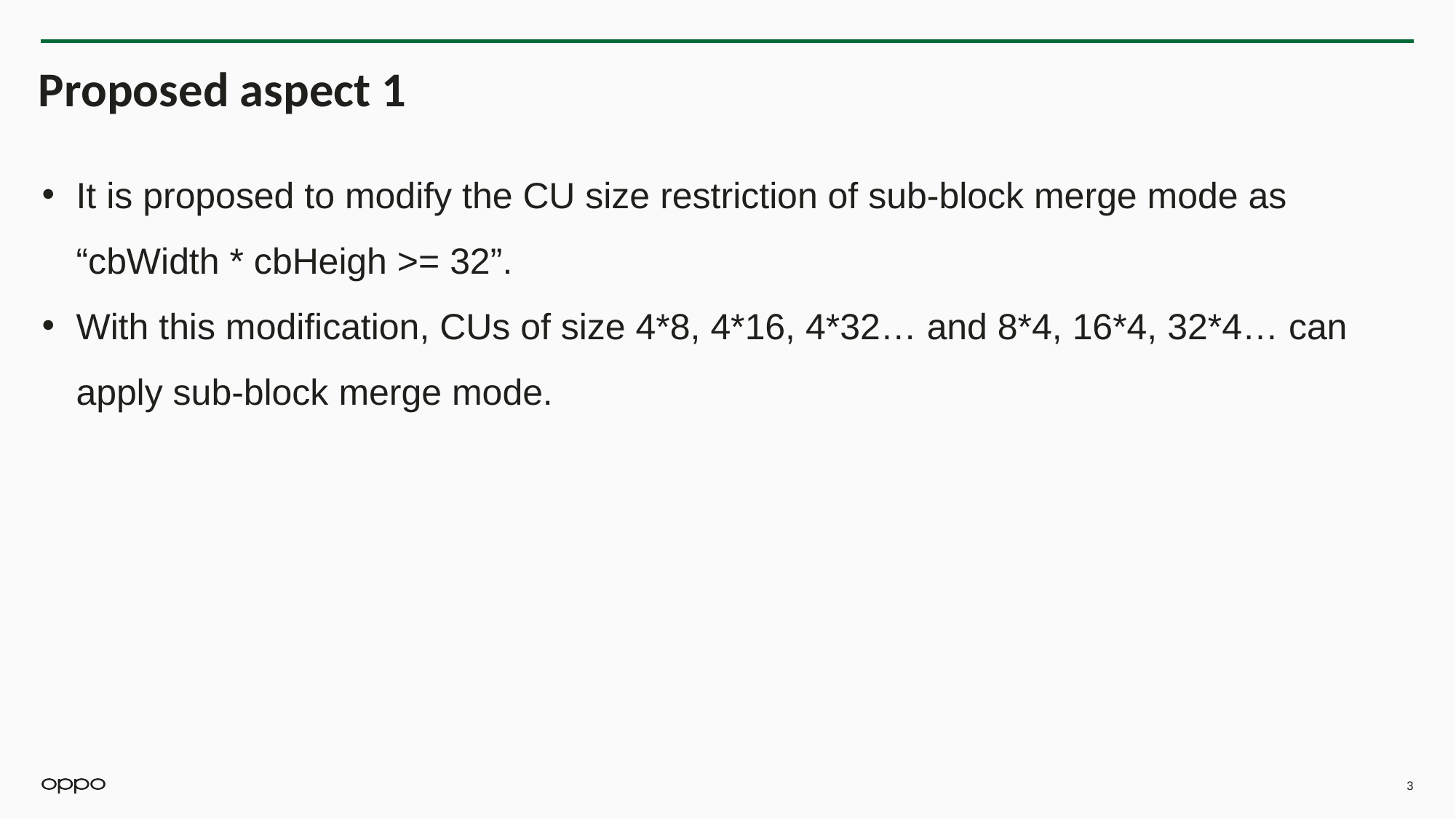

# Proposed aspect 1
It is proposed to modify the CU size restriction of sub-block merge mode as “cbWidth * cbHeigh >= 32”.
With this modification, CUs of size 4*8, 4*16, 4*32… and 8*4, 16*4, 32*4… can apply sub-block merge mode.
3